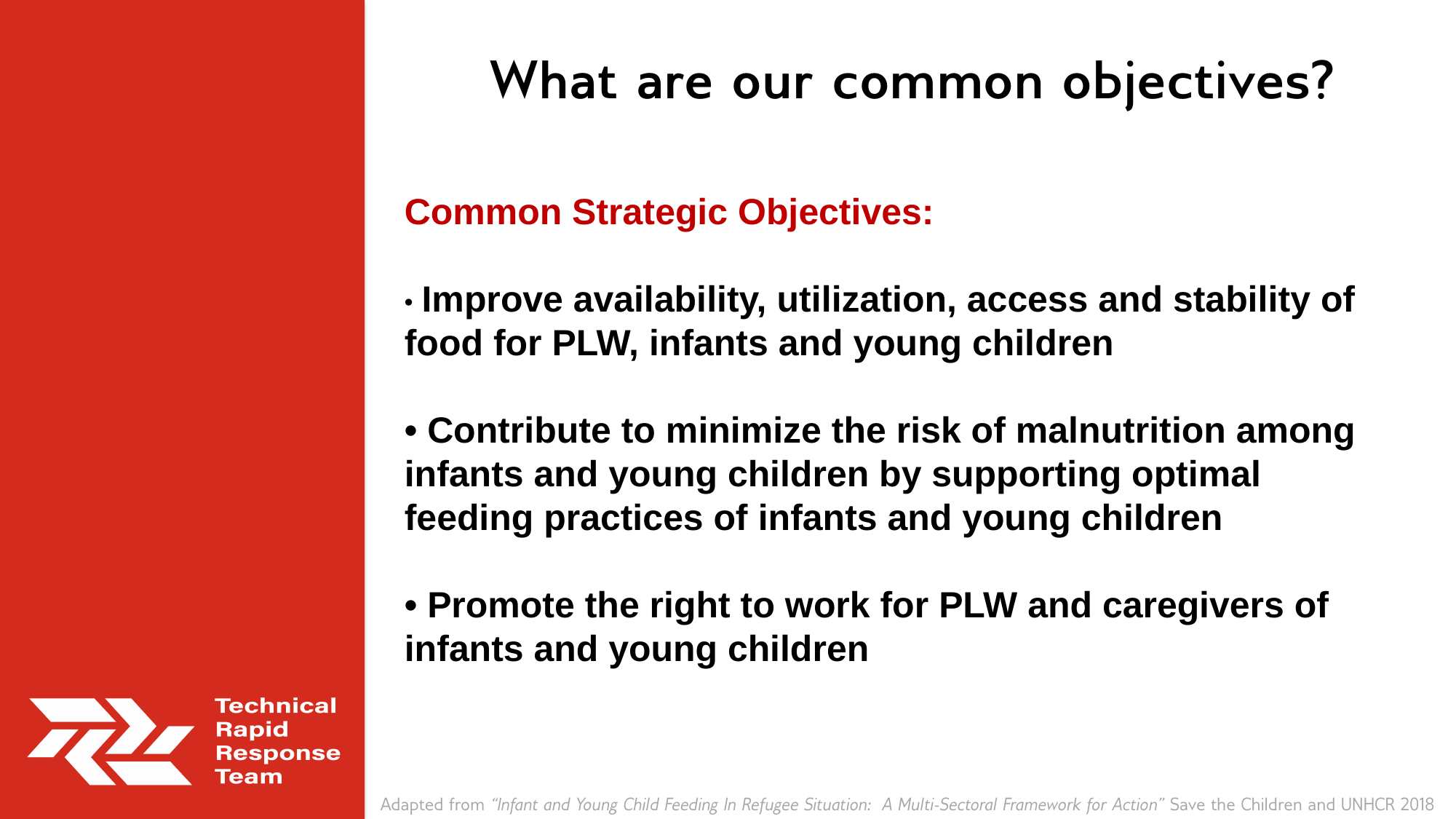

What are our common objectives?
Common Strategic Objectives:

• Improve availability, utilization, access and stability of food for PLW, infants and young children

• Contribute to minimize the risk of malnutrition among infants and young children by supporting optimal
feeding practices of infants and young children

• Promote the right to work for PLW and caregivers of infants and young children
Adapted from “Infant and Young Child Feeding In Refugee Situation:  A Multi-Sectoral Framework for Action” Save the Children and UNHCR 2018